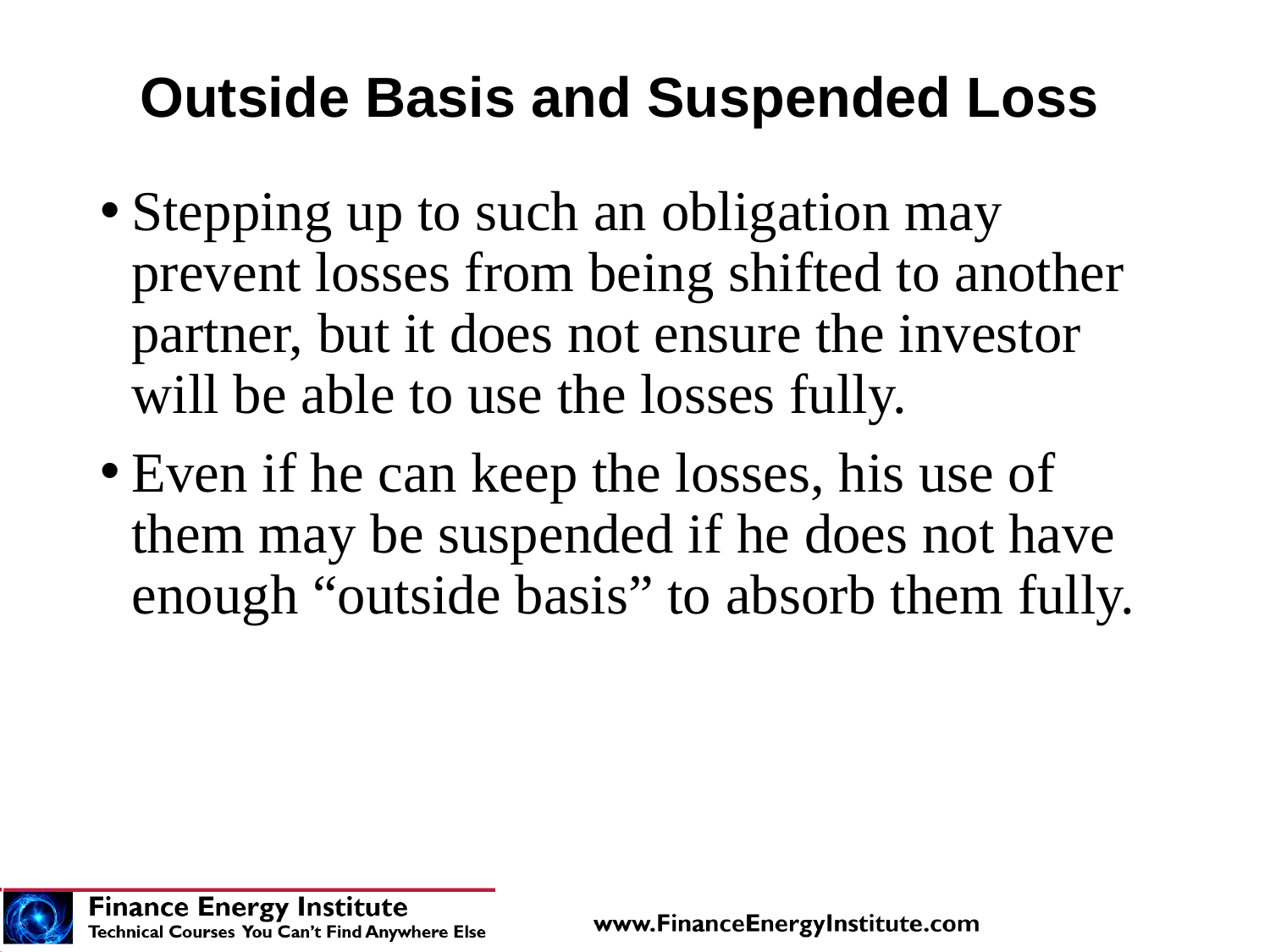

# Outside Basis and Suspended Loss
Stepping up to such an obligation may prevent losses from being shifted to another partner, but it does not ensure the investor will be able to use the losses fully.
Even if he can keep the losses, his use of them may be suspended if he does not have enough “outside basis” to absorb them fully.